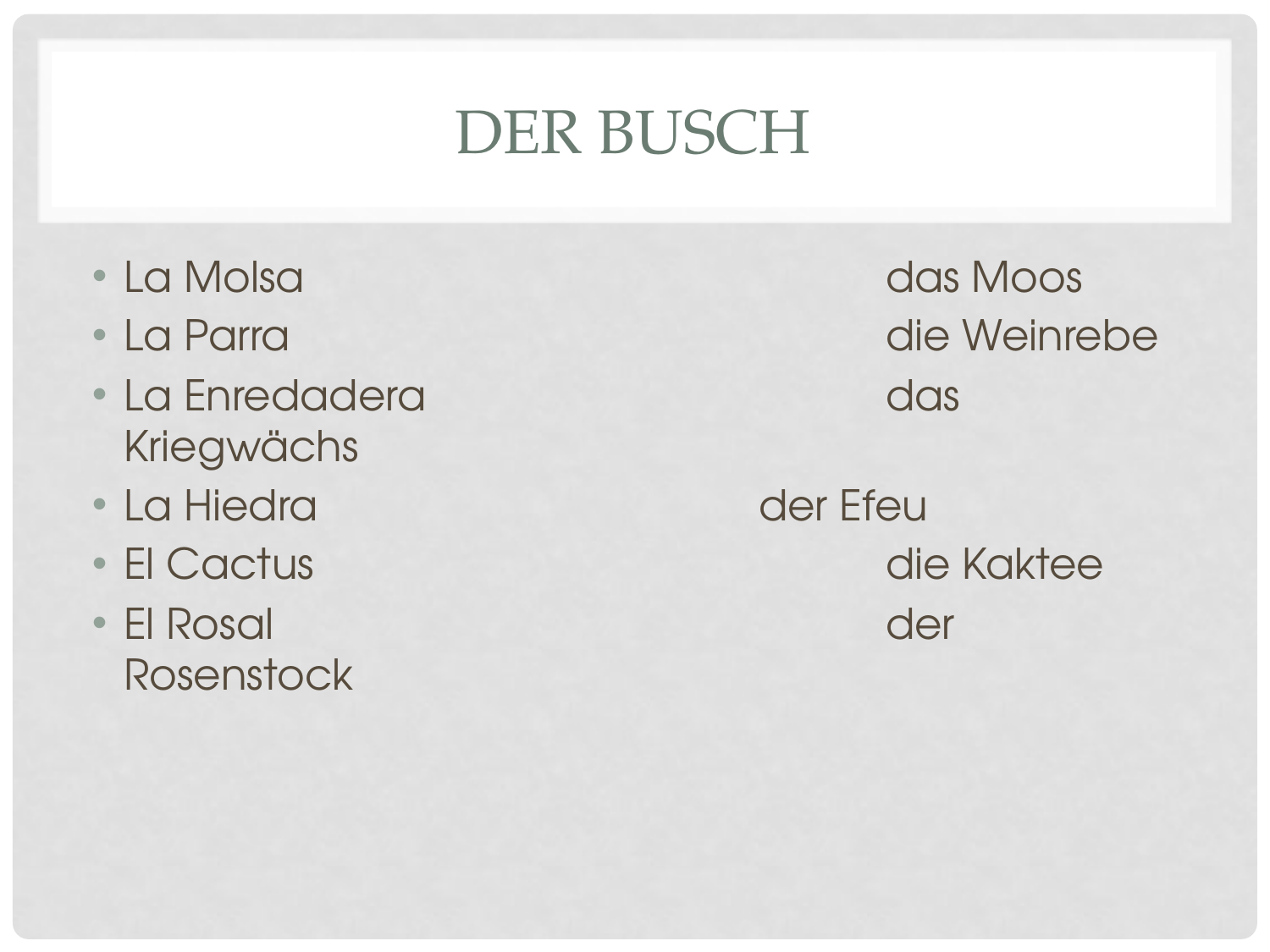

# Der Busch
La Molsa					das Moos
La Parra					die Weinrebe
La Enredadera				das Kriegwächs
La Hiedra				der Efeu
El Cactus					die Kaktee
El Rosal					der Rosenstock